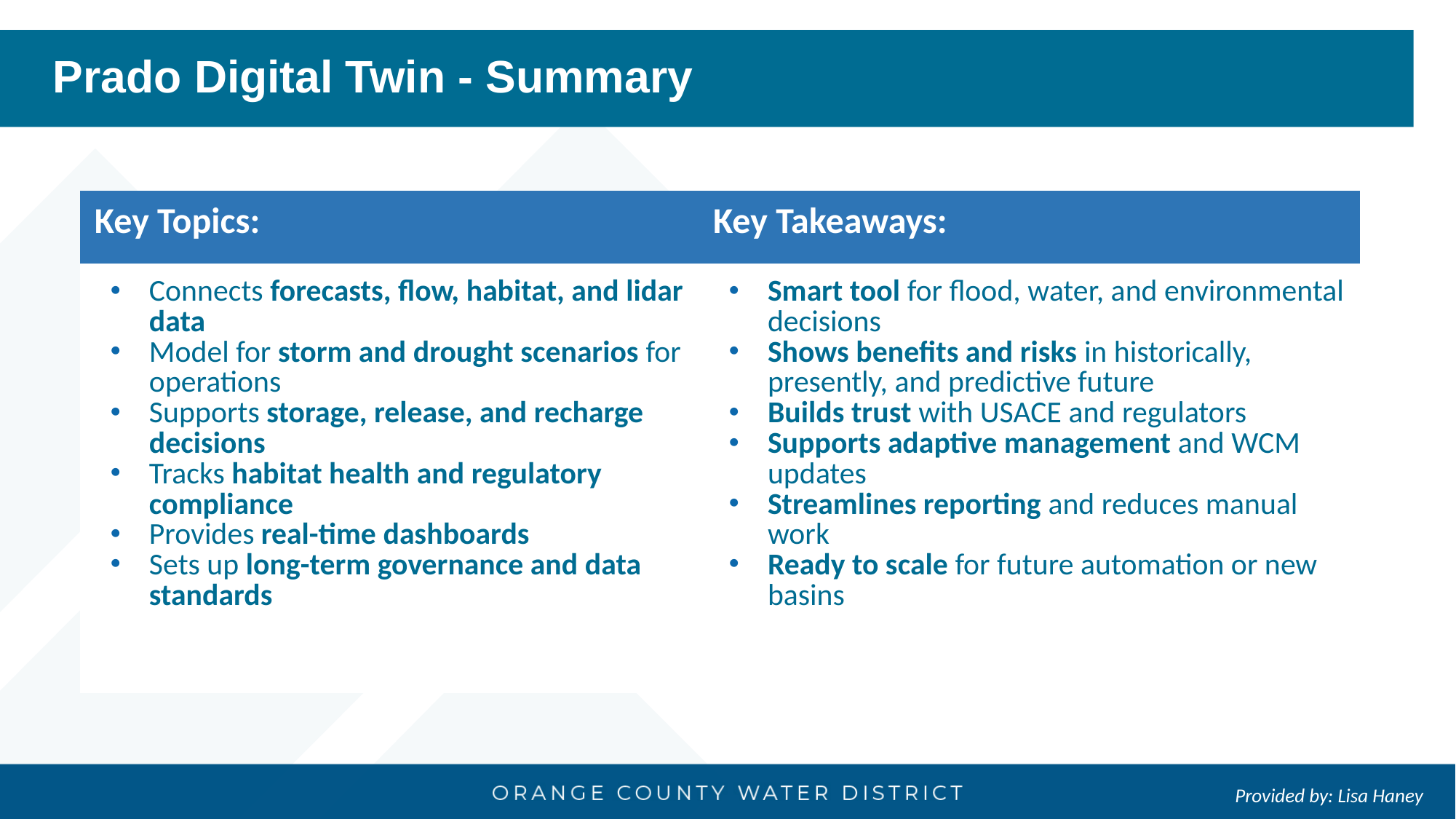

# Prado Digital Twin - Summary
| Key Topics: | Key Takeaways: |
| --- | --- |
| Connects forecasts, flow, habitat, and lidar data Model for storm and drought scenarios for operations Supports storage, release, and recharge decisions Tracks habitat health and regulatory compliance Provides real-time dashboards Sets up long-term governance and data standards | Smart tool for flood, water, and environmental decisions Shows benefits and risks in historically, presently, and predictive future Builds trust with USACE and regulators Supports adaptive management and WCM updates Streamlines reporting and reduces manual work Ready to scale for future automation or new basins |
Provided by: Lisa Haney